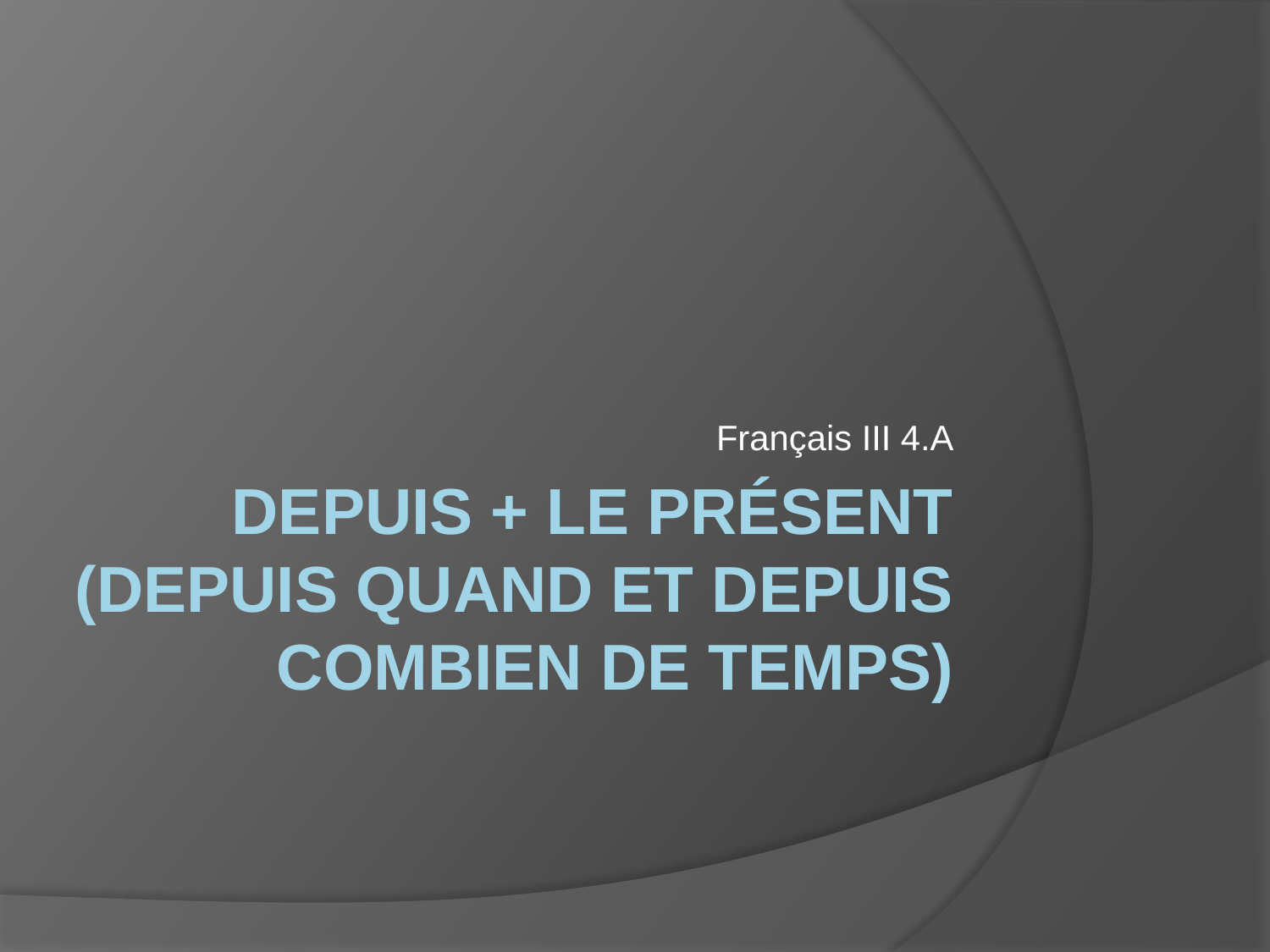

Français III 4.A
# Depuis + le présent (depuis quand et depuis combien de temps)